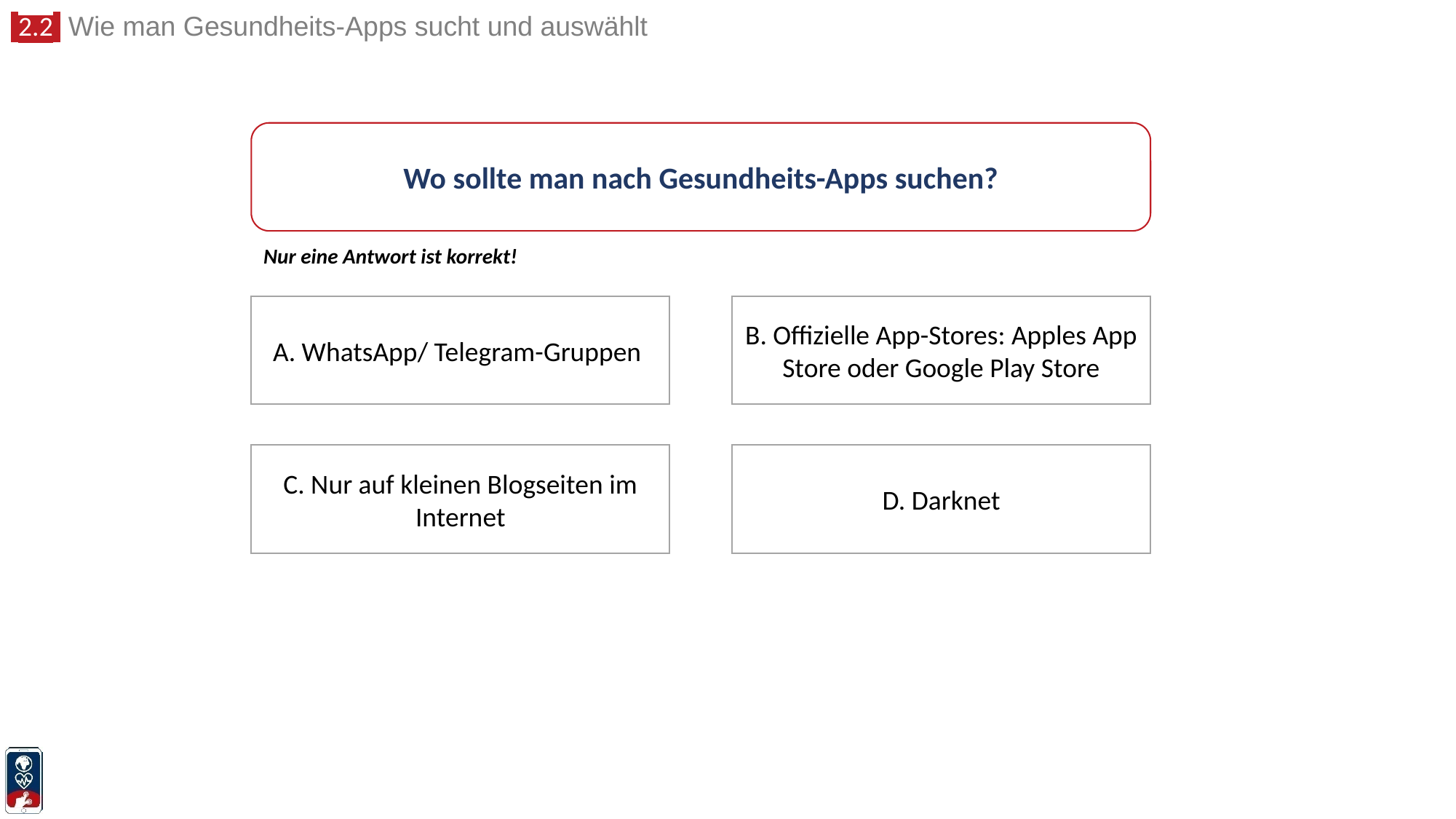

Wo sollte man nach Gesundheits-Apps suchen?
Nur eine Antwort ist korrekt!
A. WhatsApp/ Telegram-Gruppen
B. Offizielle App-Stores: Apples App Store oder Google Play Store
D. Darknet
C. Nur auf kleinen Blogseiten im Internet